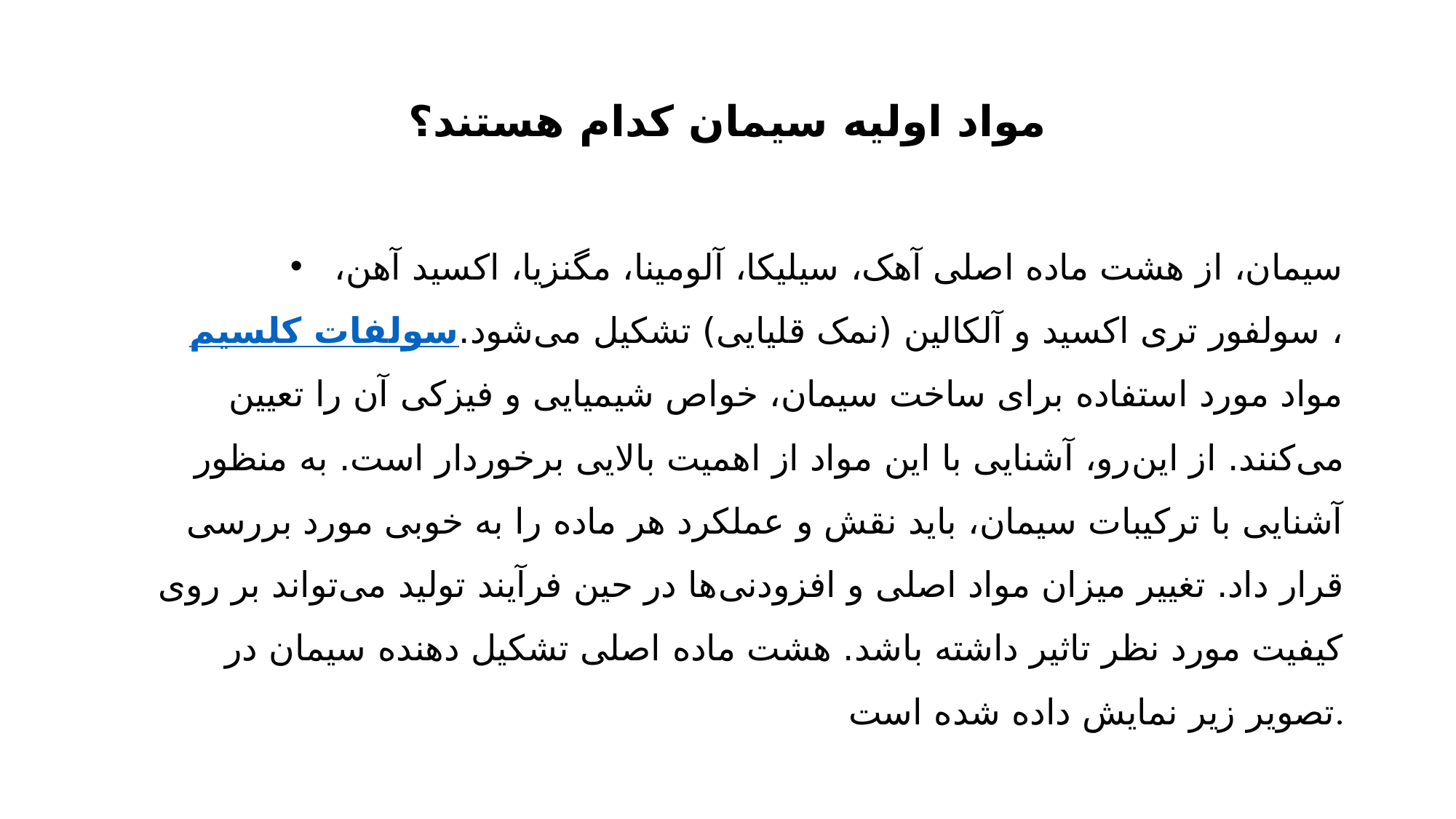

# مواد اولیه سیمان کدام هستند؟
سیمان، از هشت ماده اصلی آهک، سیلیکا، آلومینا، مگنزیا، اکسید آهن، سولفات کلسیم، سولفور تری اکسید و آلکالین (نمک قلیایی) تشکیل می‌شود. مواد مورد استفاده برای ساخت سیمان، خواص شیمیایی و فیزکی آن را تعیین می‌کنند. از این‌رو، آشنایی با این مواد از اهمیت بالایی برخوردار است. به منظور آشنایی با ترکیبات سیمان، باید نقش و عملکرد هر ماده را به خوبی مورد بررسی قرار داد. تغییر میزان مواد اصلی و افزودنی‌ها در حین فرآیند تولید می‌تواند بر روی کیفیت مورد نظر تاثیر داشته باشد. هشت ماده اصلی تشکیل دهنده سیمان در تصویر زیر نمایش داده شده است.